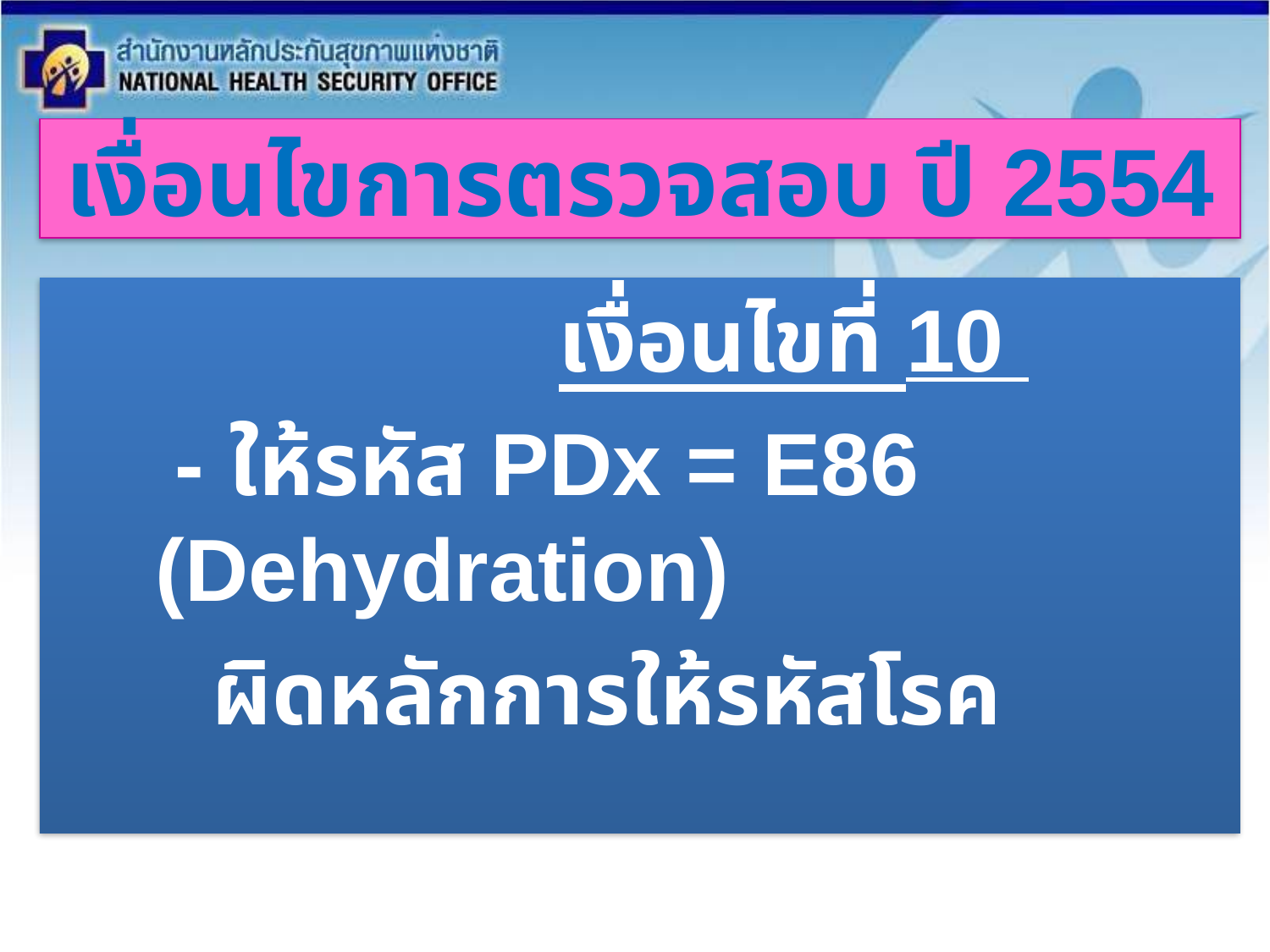

# เงื่อนไขการตรวจสอบ ปี 2554
                       เงื่อนไขที่ 10
     - ให้รหัส PDx = E86 (Dehydration)
       ผิดหลักการให้รหัสโรค